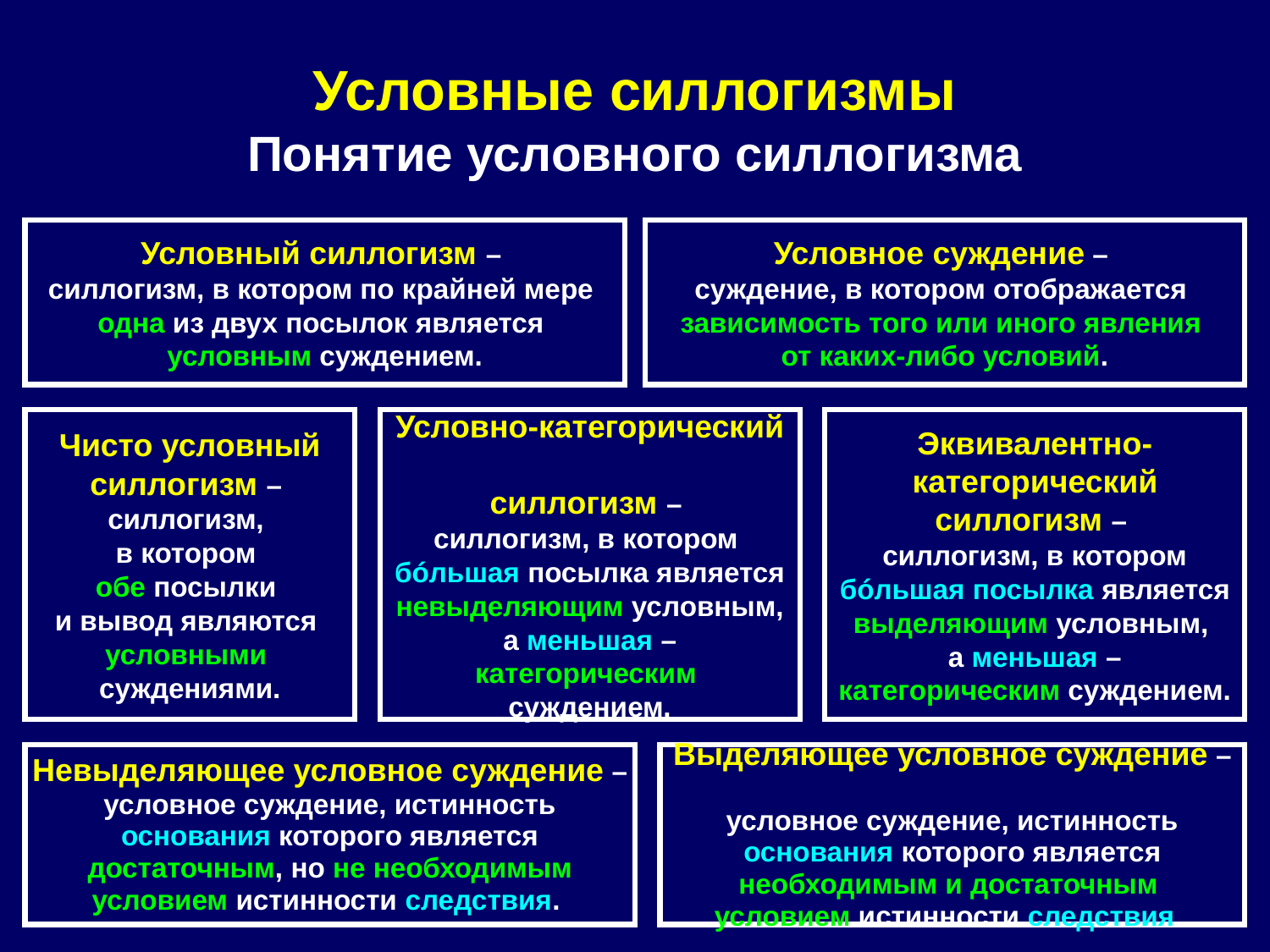

# Условные силлогизмы Понятие условного силлогизма
Условный силлогизм –
силлогизм, в котором по крайней мере
одна из двух посылок является
условным суждением.
Условное суждение –
суждение, в котором отображается
зависимость того или иного явления
от каких-либо условий.
Чисто условный силлогизм –
силлогизм,
в котором
обе посылки
и вывод являются
условными
суждениями.
Условно-категорический
силлогизм –
силлогизм, в котором
бóльшая посылка является невыделяющим условным, а меньшая – категорическим
суждением.
Эквивалентно-категорический силлогизм –
силлогизм, в котором бóльшая посылка является выделяющим условным,
а меньшая – категорическим суждением.
Невыделяющее условное суждение –
условное суждение, истинность основания которого является
достаточным, но не необходимым условием истинности следствия.
Выделяющее условное суждение –
условное суждение, истинность основания которого является
необходимым и достаточным
условием истинности следствия.